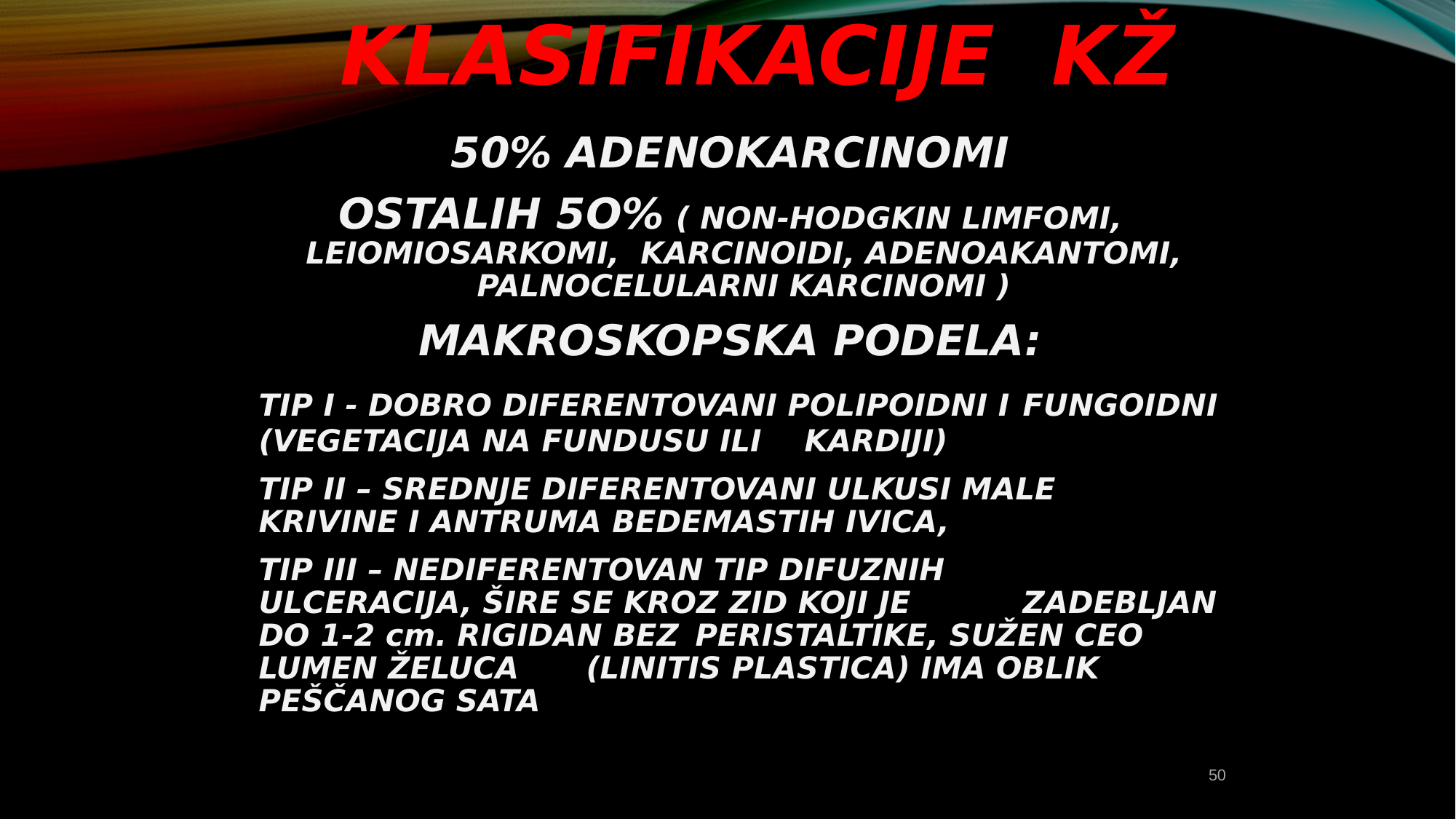

# KLASIFIKACIJE  KŽ
50% ADENOKARCINOMI
OSTALIH 5O% ( NON-HODGKIN LIMFOMI, LEIOMIOSARKOMI,  KARCINOIDI, ADENOAKANTOMI, PALNOCELULARNI KARCINOMI )
MAKROSKOPSKA PODELA:
	TIP I - DOBRO DIFERENTOVANI POLIPOIDNI I 	FUNGOIDNI (VEGETACIJA NA FUNDUSU ILI 	KARDIJI)
	TIP II – SREDNJE DIFERENTOVANI ULKUSI MALE 	KRIVINE I ANTRUMA BEDEMASTIH IVICA,
	TIP III – NEDIFERENTOVAN TIP DIFUZNIH 	ULCERACIJA, ŠIRE SE KROZ ZID KOJI JE 	ZADEBLJAN DO 1-2 cm. RIGIDAN BEZ 	PERISTALTIKE, SUŽEN CEO LUMEN ŽELUCA 	(LINITIS PLASTICA) IMA OBLIK PEŠČANOG SATA
50